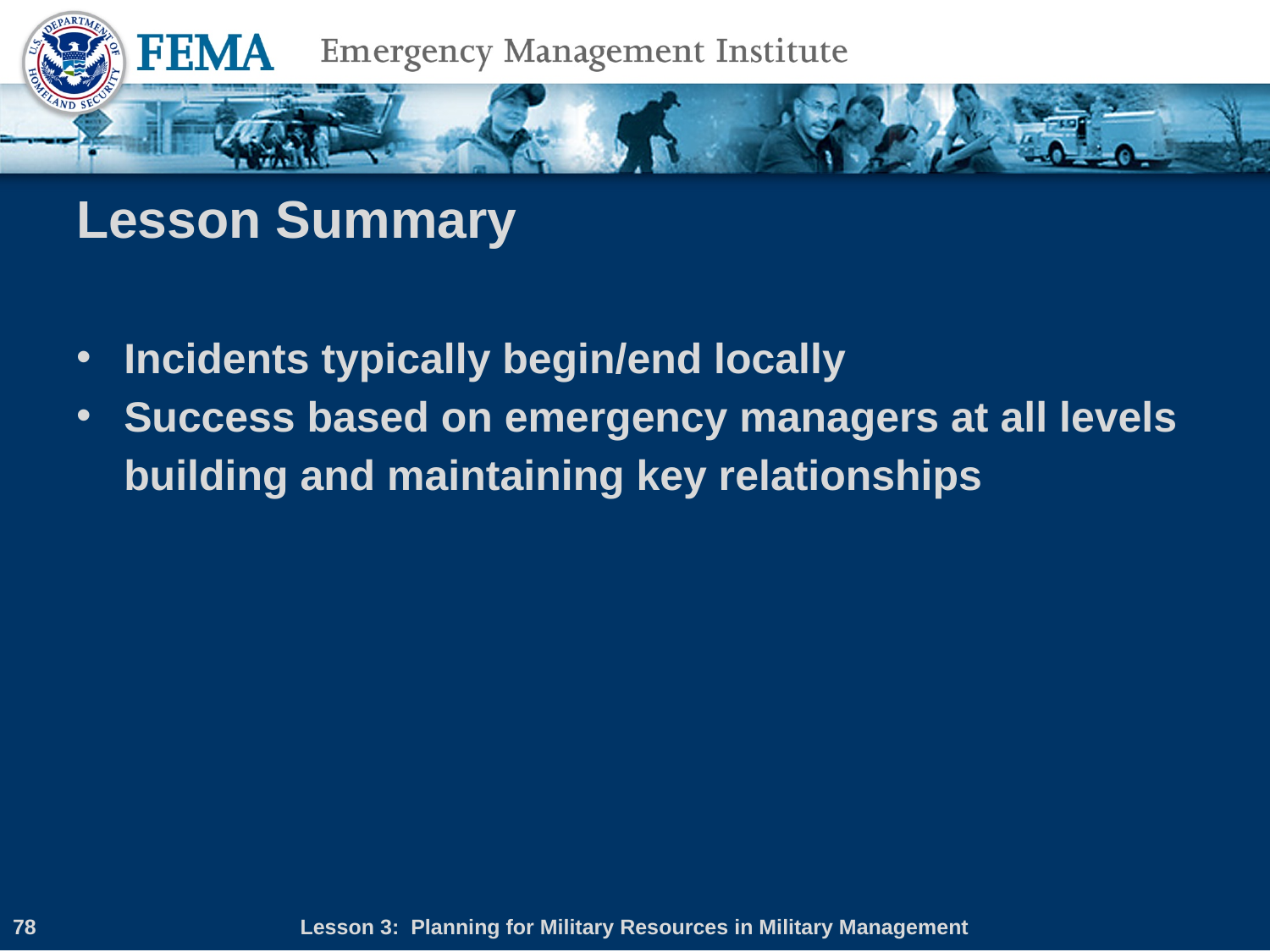

# Lesson Summary
Incidents typically begin/end locally
Success based on emergency managers at all levels building and maintaining key relationships
78
Lesson 3:  Planning for Military Resources in Military Management